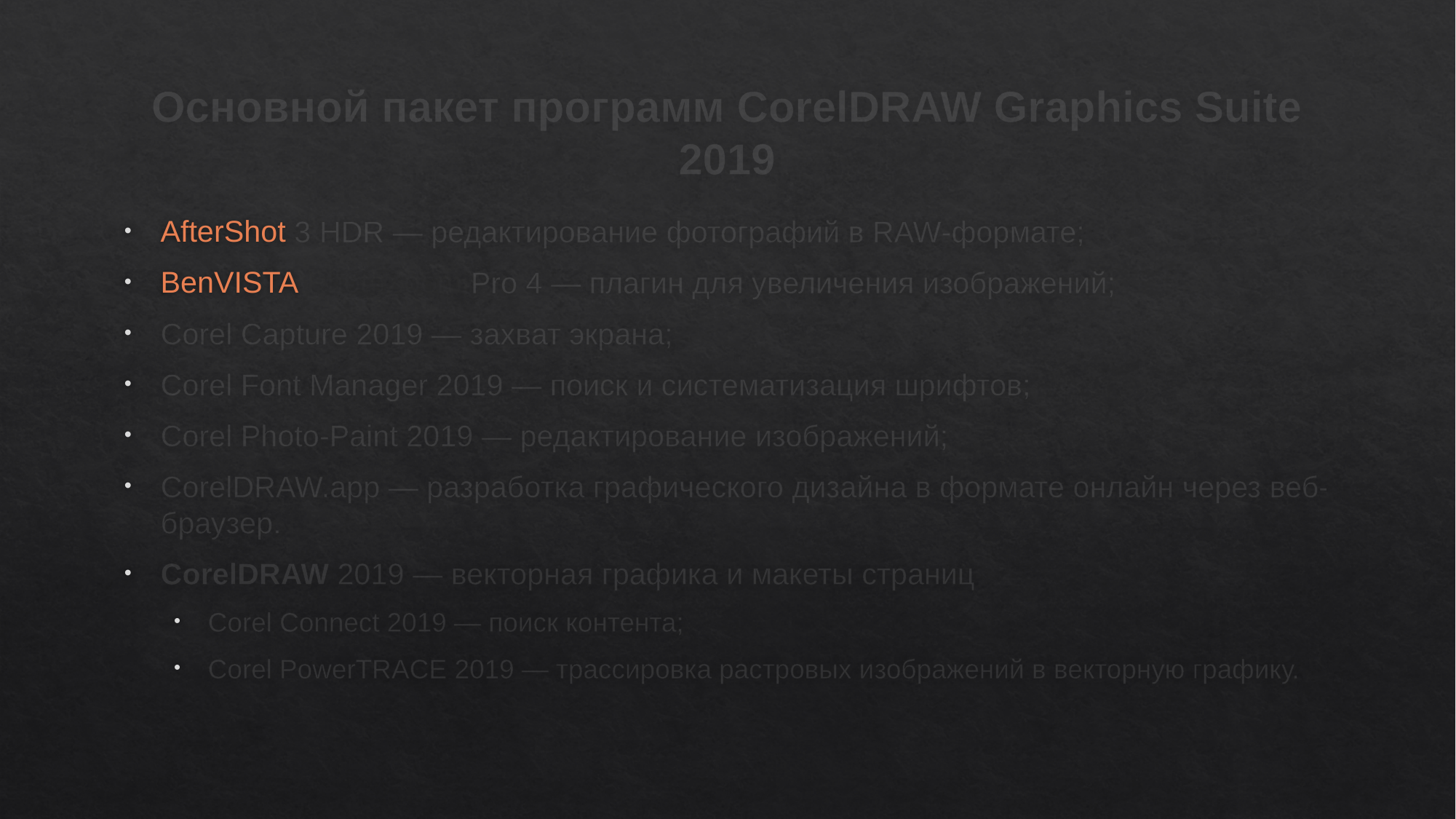

# Основной пакет программ CorelDRAW Graphics Suite 2019
AfterShot 3 HDR — редактирование фотографий в RAW‐формате;
BenVISTA PhotoZoom Pro 4 — плагин для увеличения изображений;
Corel Capture 2019 — захват экрана;
Corel Font Manager 2019 — поиск и систематизация шрифтов;
Corel Photo‐Paint 2019 — редактирование изображений;
CorelDRAW.app — разработка графического дизайна в формате онлайн через веб‐браузер.
CorelDRAW 2019 — векторная графика и макеты страниц
Corel Connect 2019 — поиск контента;
Corel PowerTRACE 2019 — трассировка растровых изображений в векторную графику.